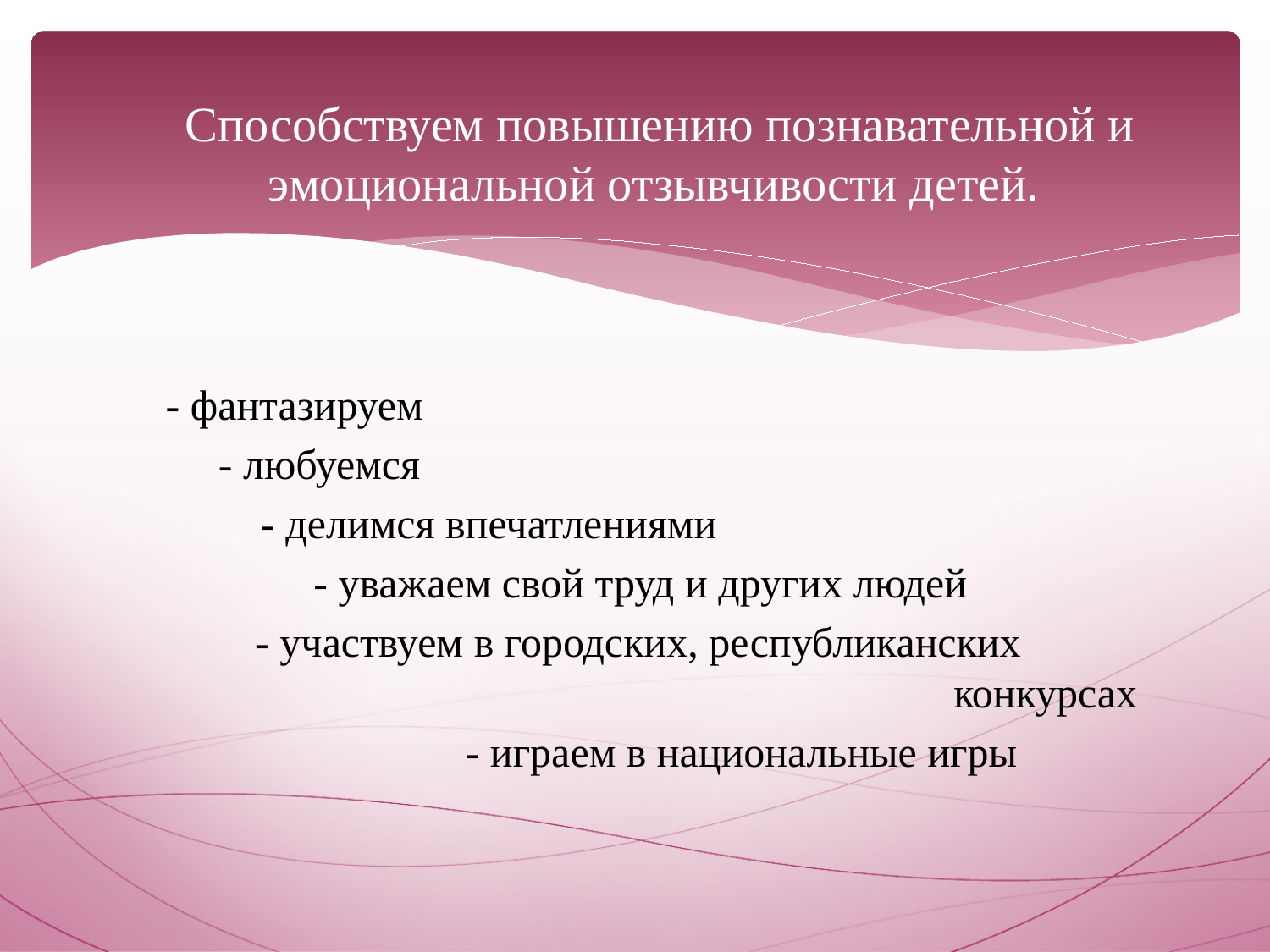

Способствуем повышению познавательной и эмоциональной отзывчивости детей.
   - фантазируем
        - любуемся
            - делимся впечатлениями
                 - уважаем свой труд и других людей
           - участвуем в городских, республиканских             конкурсах
                    - играем в национальные игры